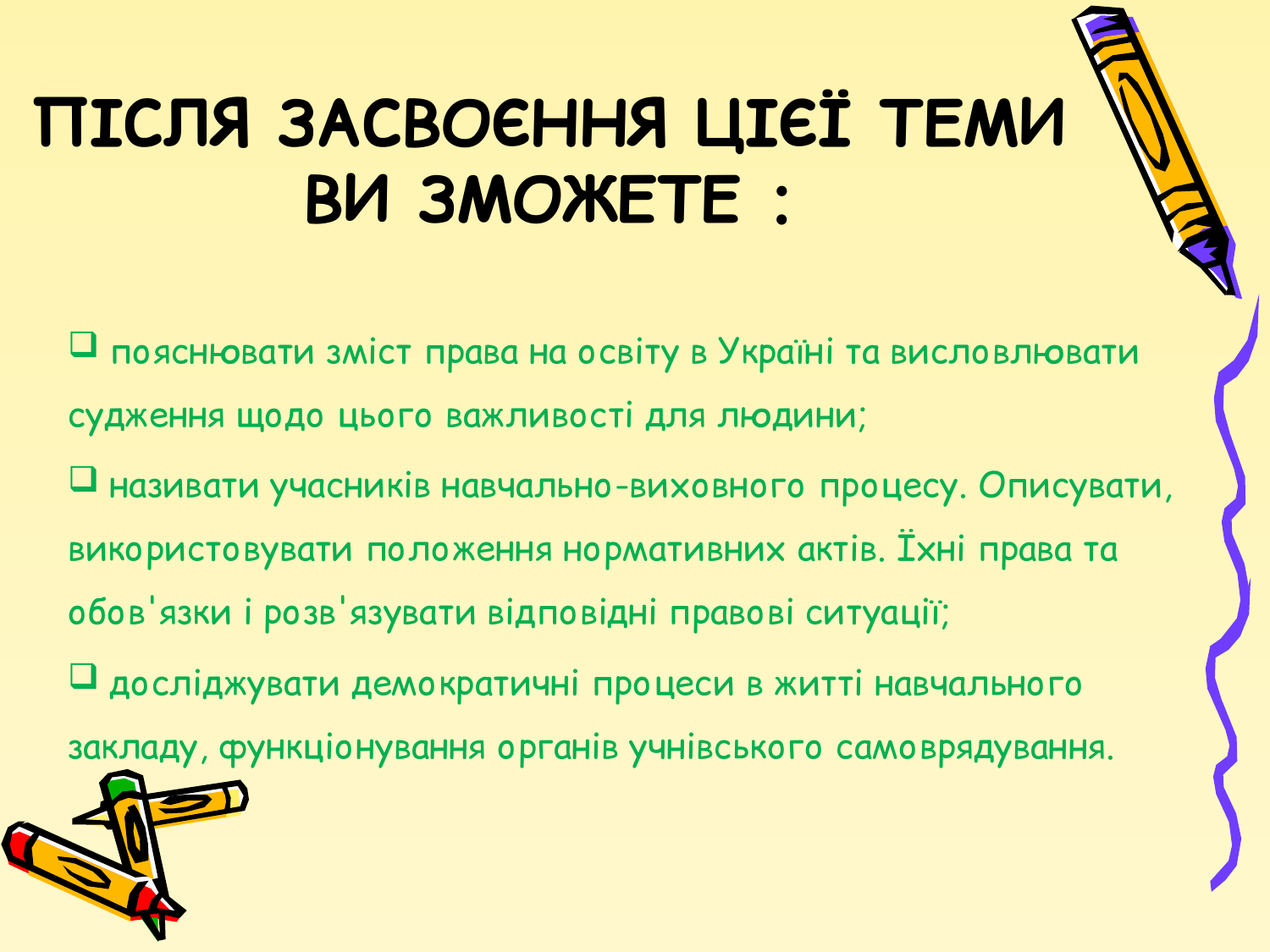

# Після засвоєння цієї теми ви зможете :
 пояснювати зміст права на освіту в Україні та висловлювати судження щодо цього важливості для людини;
 називати учасників навчально-виховного процесу. Описувати, використовувати положення нормативних актів. Їхні права та обов'язки і розв'язувати відповідні правові ситуації;
 досліджувати демократичні процеси в житті навчального закладу, функціонування органів учнівського самоврядування.